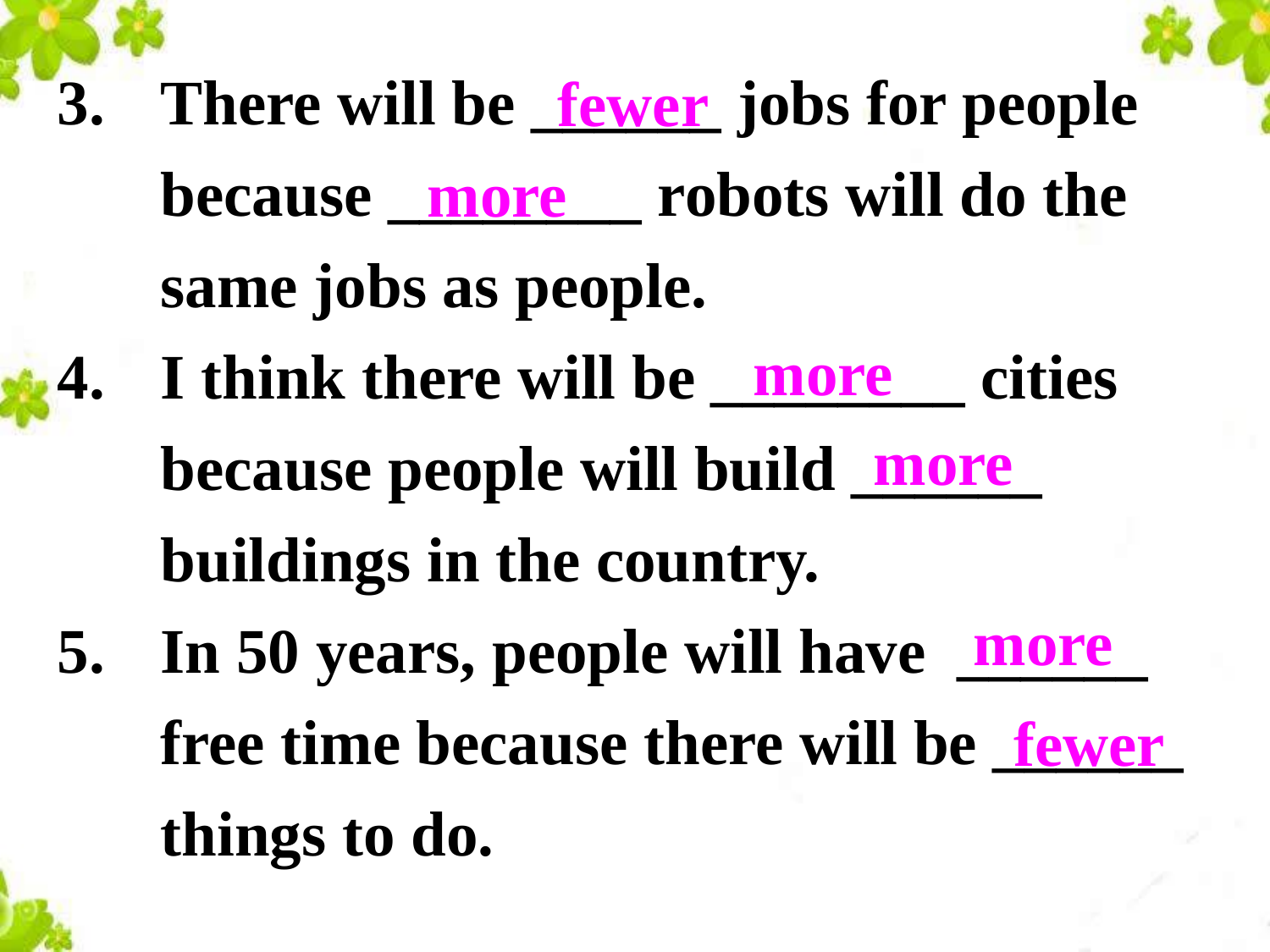

There will be ______ jobs for people because ________ robots will do the same jobs as people.
I think there will be ________ cities because people will build ______ buildings in the country.
In 50 years, people will have  ______ free time because there will be ______ things to do.
fewer
more
 more
 more
 more
 fewer